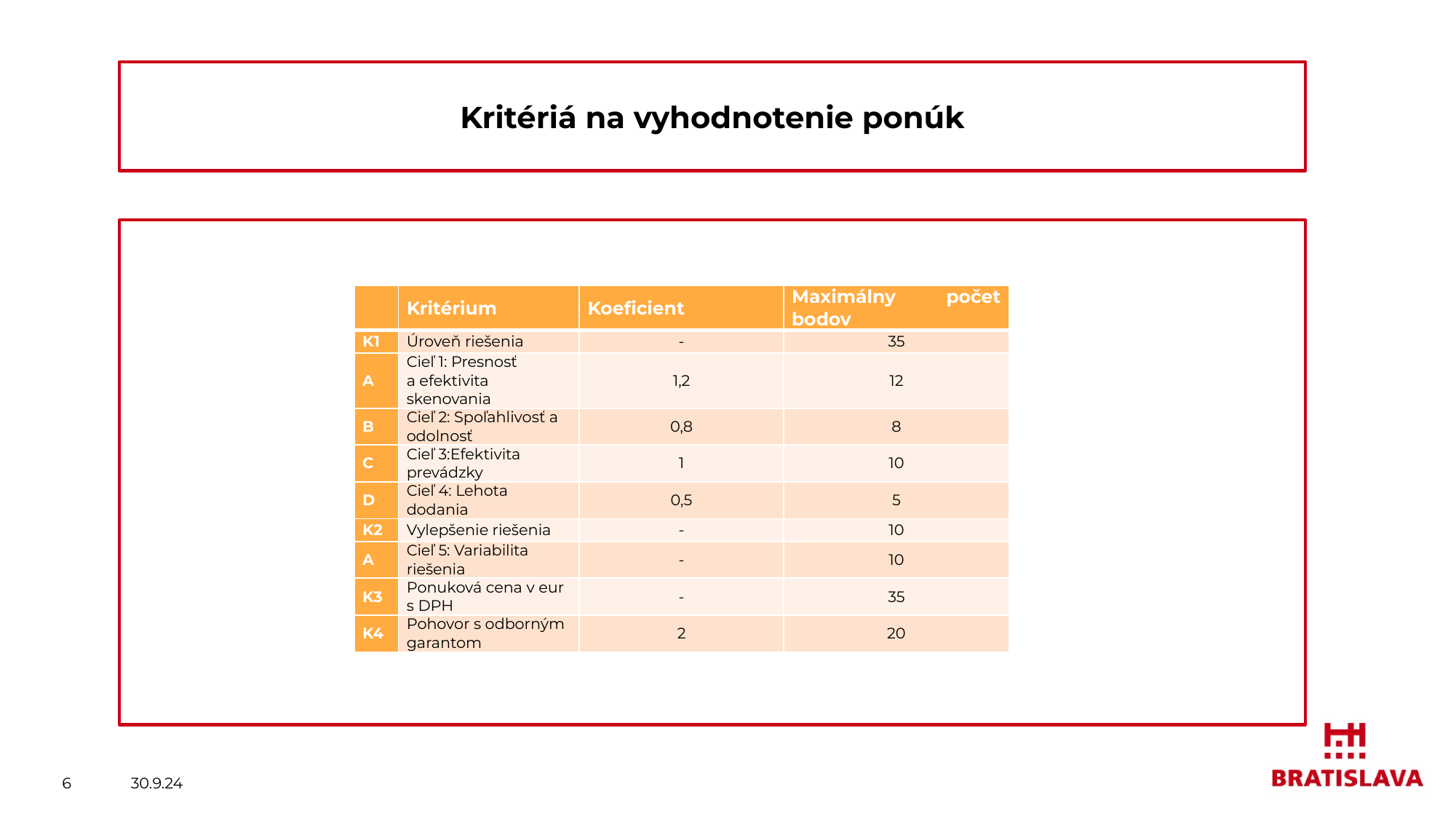

Kritériá na vyhodnotenie ponúk

|  | Kritérium | Koeficient | Maximálny počet bodov |
| --- | --- | --- | --- |
| K1 | Úroveň riešenia | - | 35 |
| A | Cieľ 1: Presnosť a efektivita skenovania | 1,2 | 12 |
| B | Cieľ 2: Spoľahlivosť a odolnosť | 0,8 | 8 |
| C | Cieľ 3:Efektivita prevádzky | 1 | 10 |
| D | Cieľ 4: Lehota dodania | 0,5 | 5 |
| K2 | Vylepšenie riešenia | - | 10 |
| A | Cieľ 5: Variabilita riešenia | - | 10 |
| K3 | Ponuková cena v eur s DPH | - | 35 |
| K4 | Pohovor s odborným garantom | 2 | 20 |
6
30.9.24